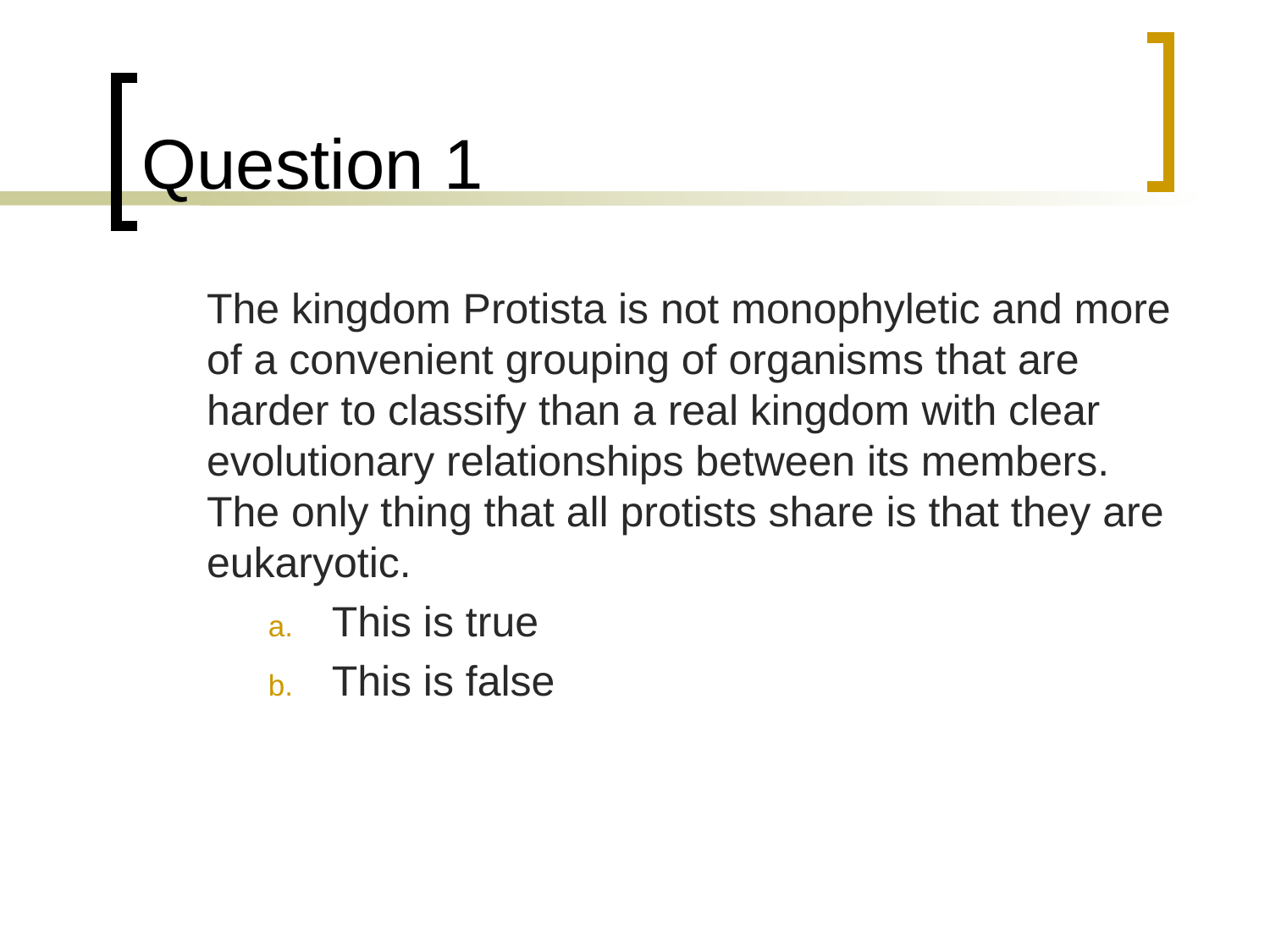

# Question 1
	The kingdom Protista is not monophyletic and more of a convenient grouping of organisms that are harder to classify than a real kingdom with clear evolutionary relationships between its members.  The only thing that all protists share is that they are eukaryotic.
This is true
This is false